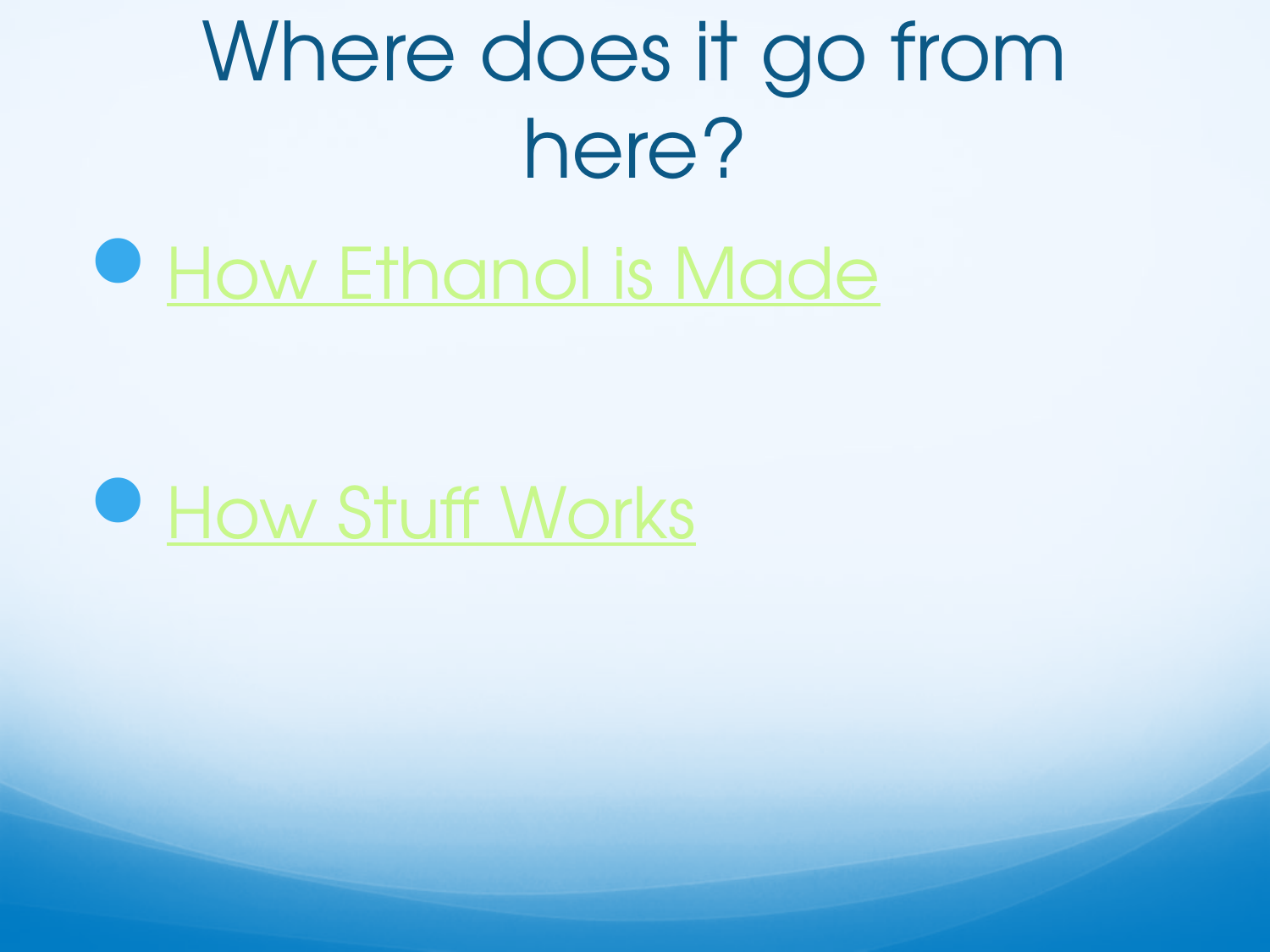

# Where does it go from here?
How Ethanol is Made

How Stuff Works